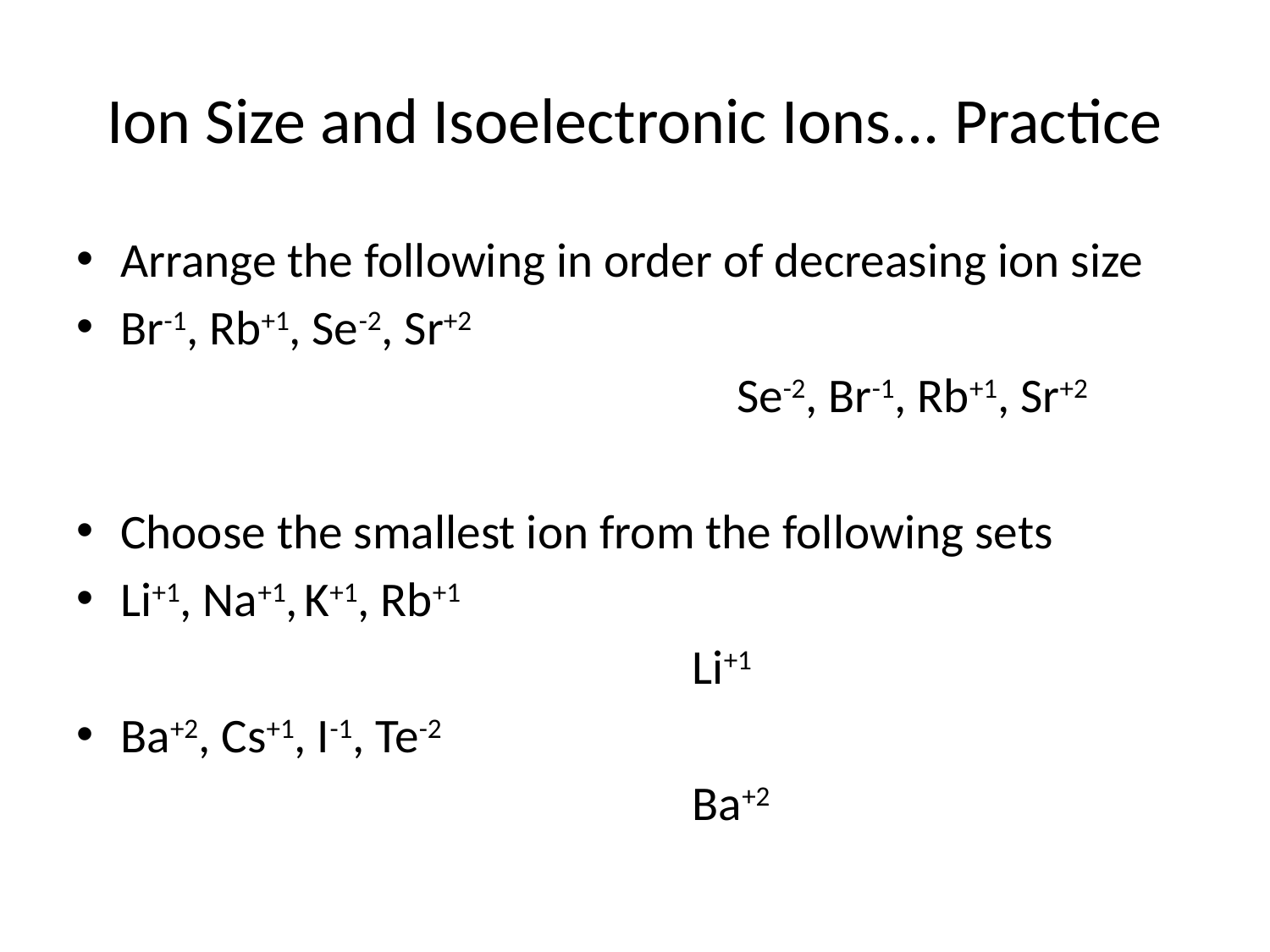

# Ion Size and Isoelectronic Ions... Practice
Arrange the following in order of decreasing ion size
Br-1, Rb+1, Se-2, Sr+2
                                                            Se-2, Br-1, Rb+1, Sr+2

Choose the smallest ion from the following sets
Li+1, Na+1, K+1, Rb+1
                                                                                                 Li+1
Ba+2, Cs+1, I-1, Te-2
                                                                                                 Ba+2